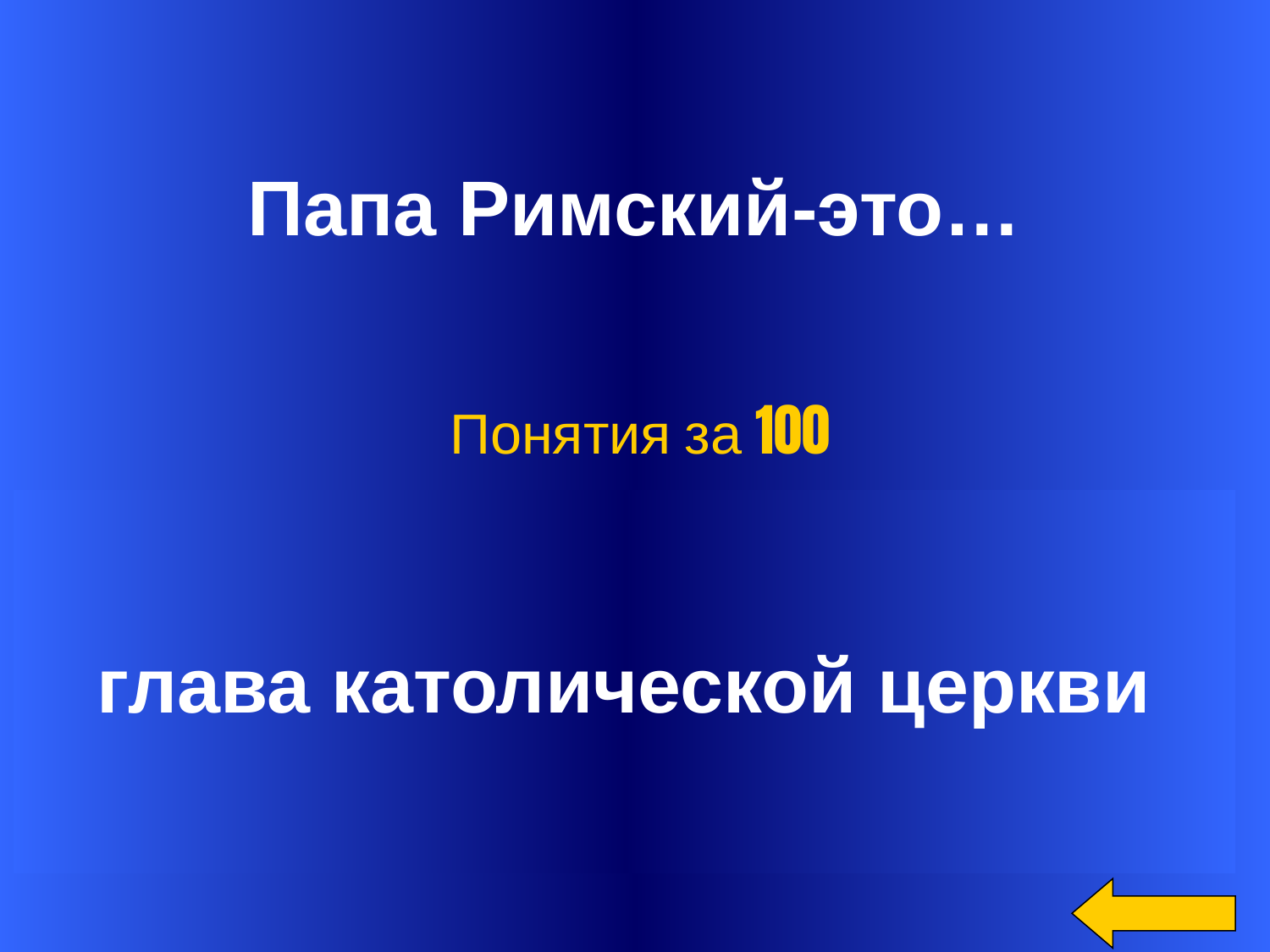

Папа Римский-это…
Понятия за 100
глава католической церкви